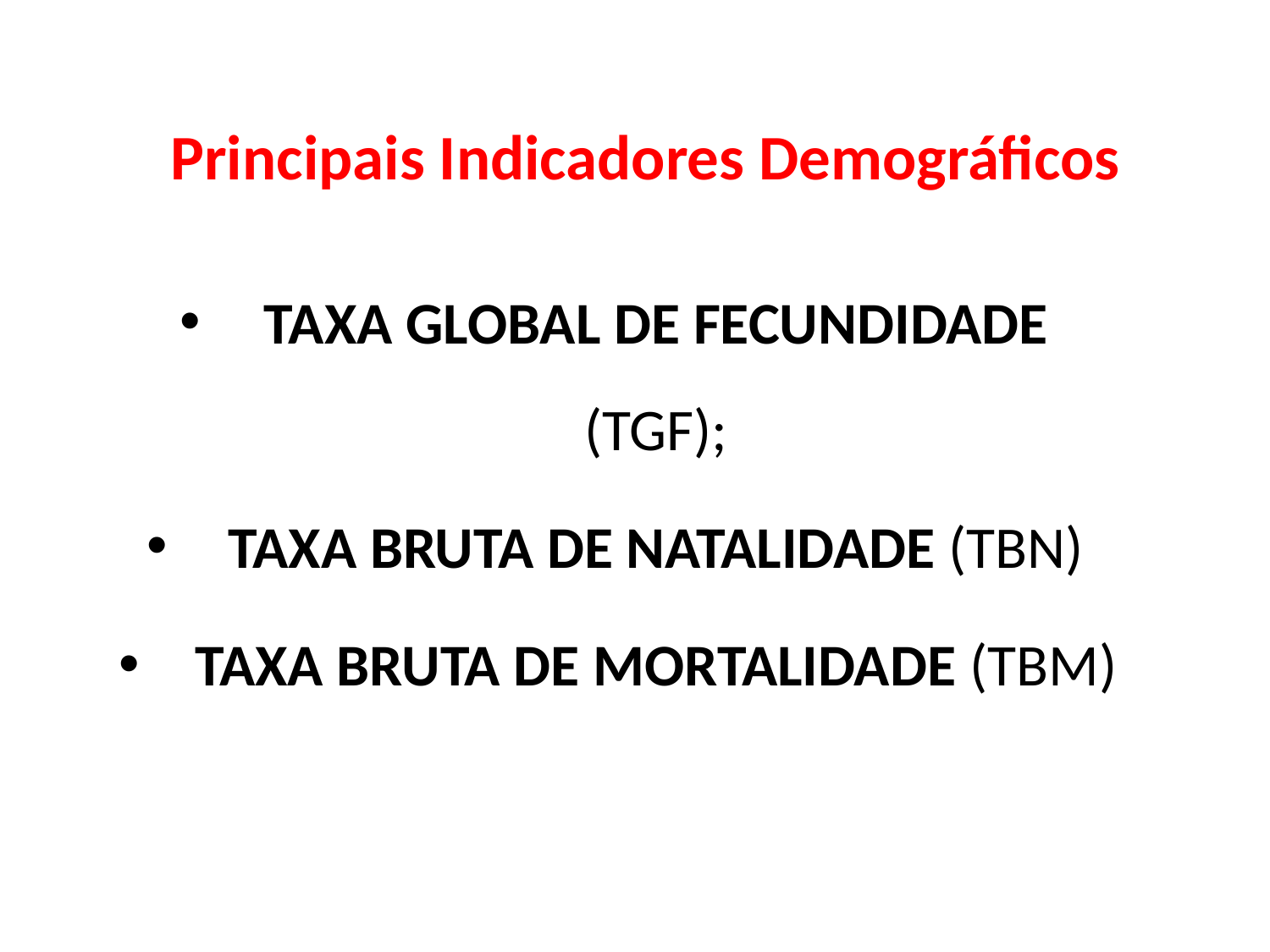

# Principais Indicadores Demográficos
Taxa Global de Fecundidade (tgf);
Taxa Bruta de Natalidade (tbn)
Taxa Bruta de Mortalidade (tbm)